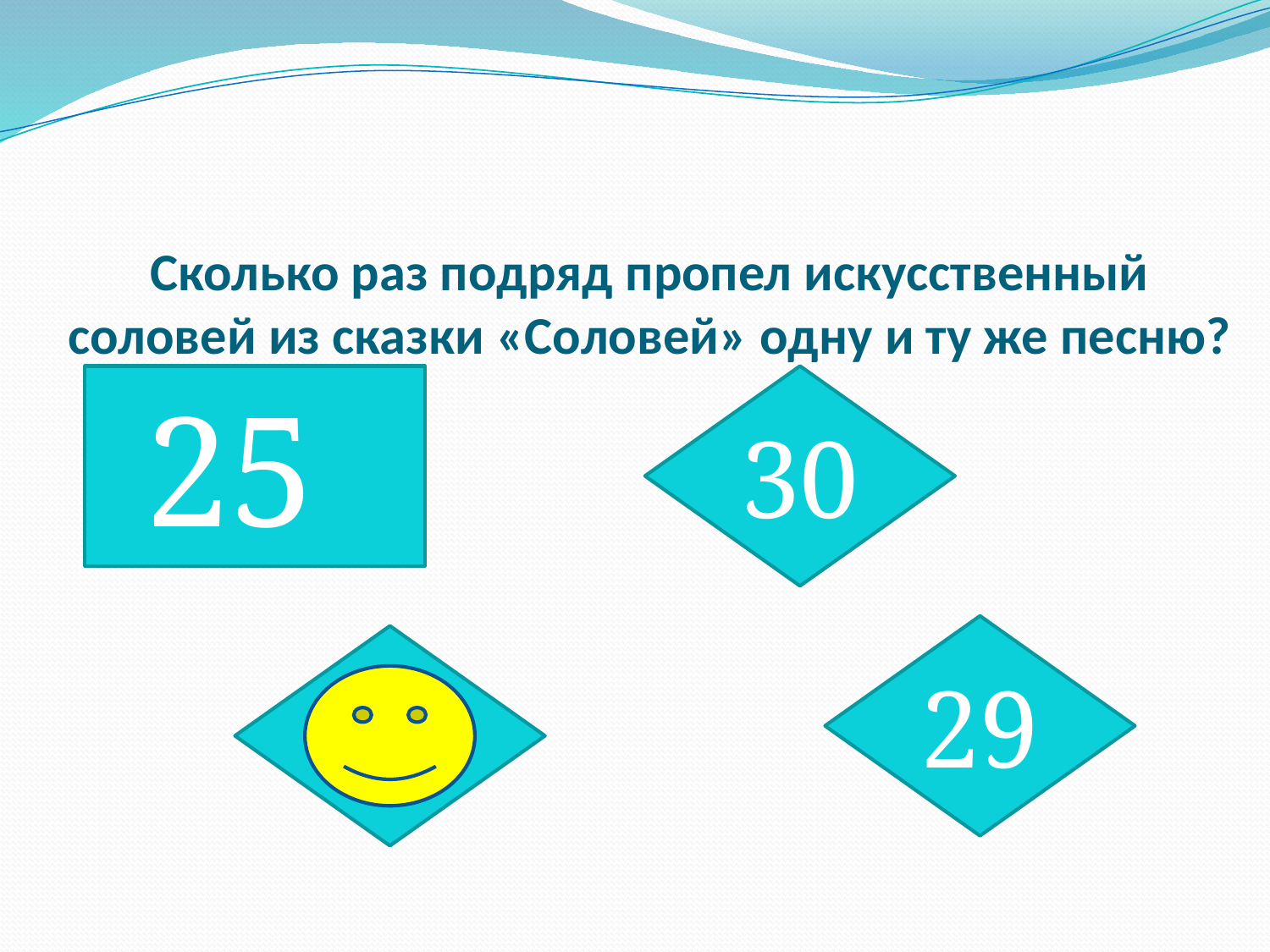

# Сколько раз подряд пропел искусственный соловей из сказки «Соловей» одну и ту же песню?
    25
30
29
33